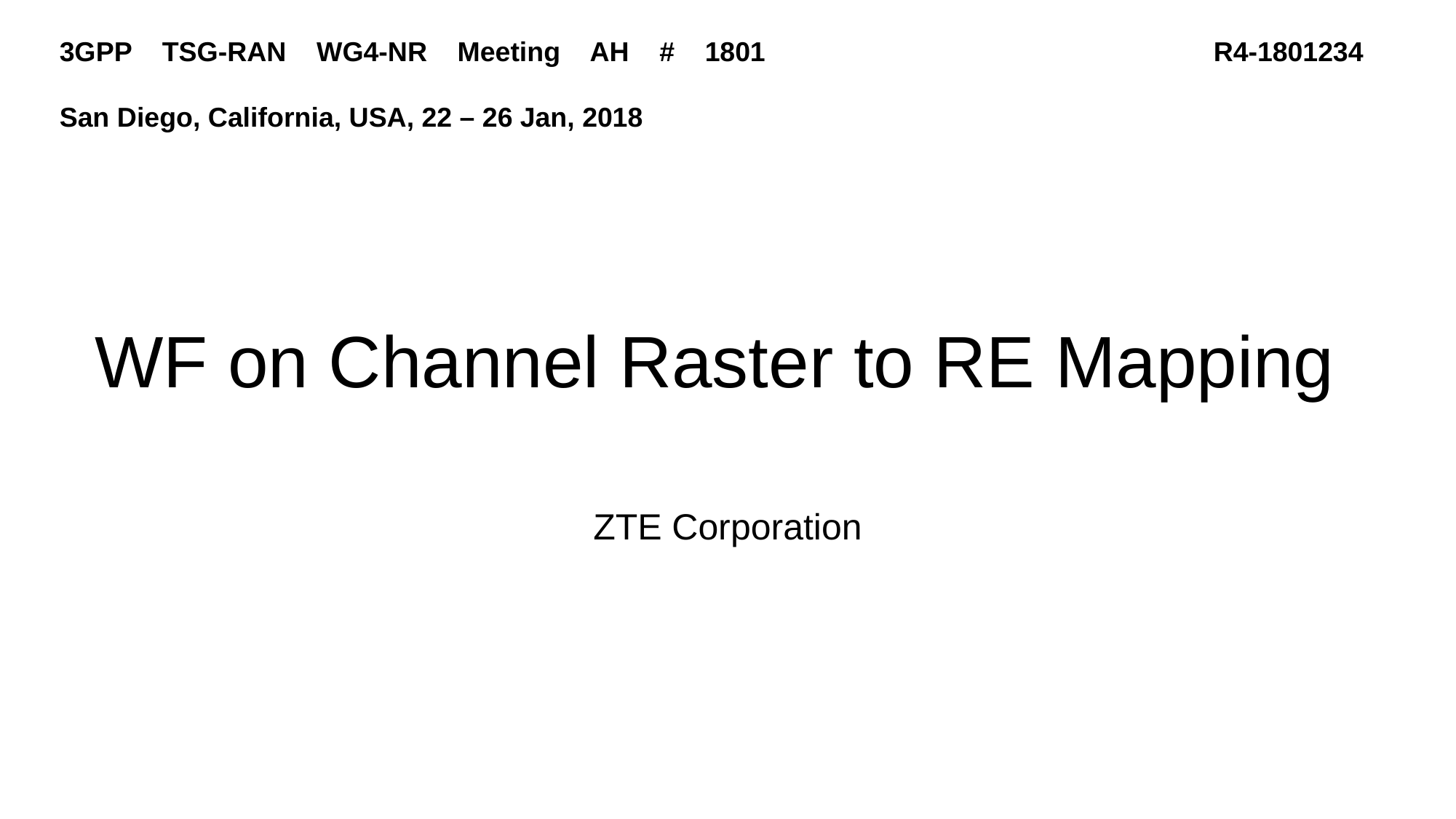

3GPP TSG-RAN WG4-NR Meeting AH # 1801
San Diego, California, USA, 22 – 26 Jan, 2018
R4-1801234
# WF on Channel Raster to RE Mapping
ZTE Corporation